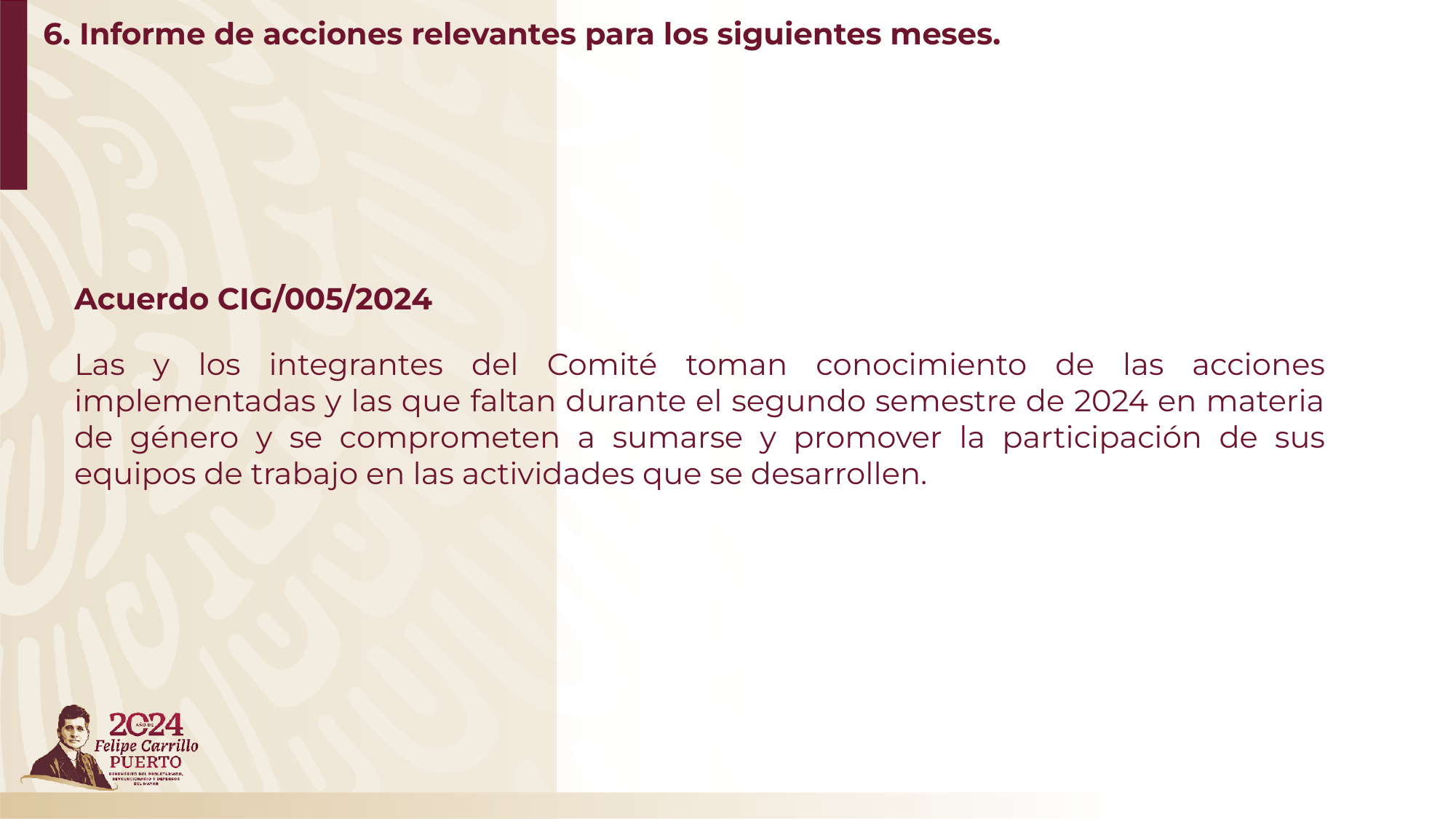

# 6. Informe de acciones relevantes para los siguientes meses.
Acuerdo CIG/005/2024

Las y los integrantes del Comité toman conocimiento de las acciones implementadas y las que faltan durante el segundo semestre de 2024 en materia de género y se comprometen a sumarse y promover la participación de sus equipos de trabajo en las actividades que se desarrollen.